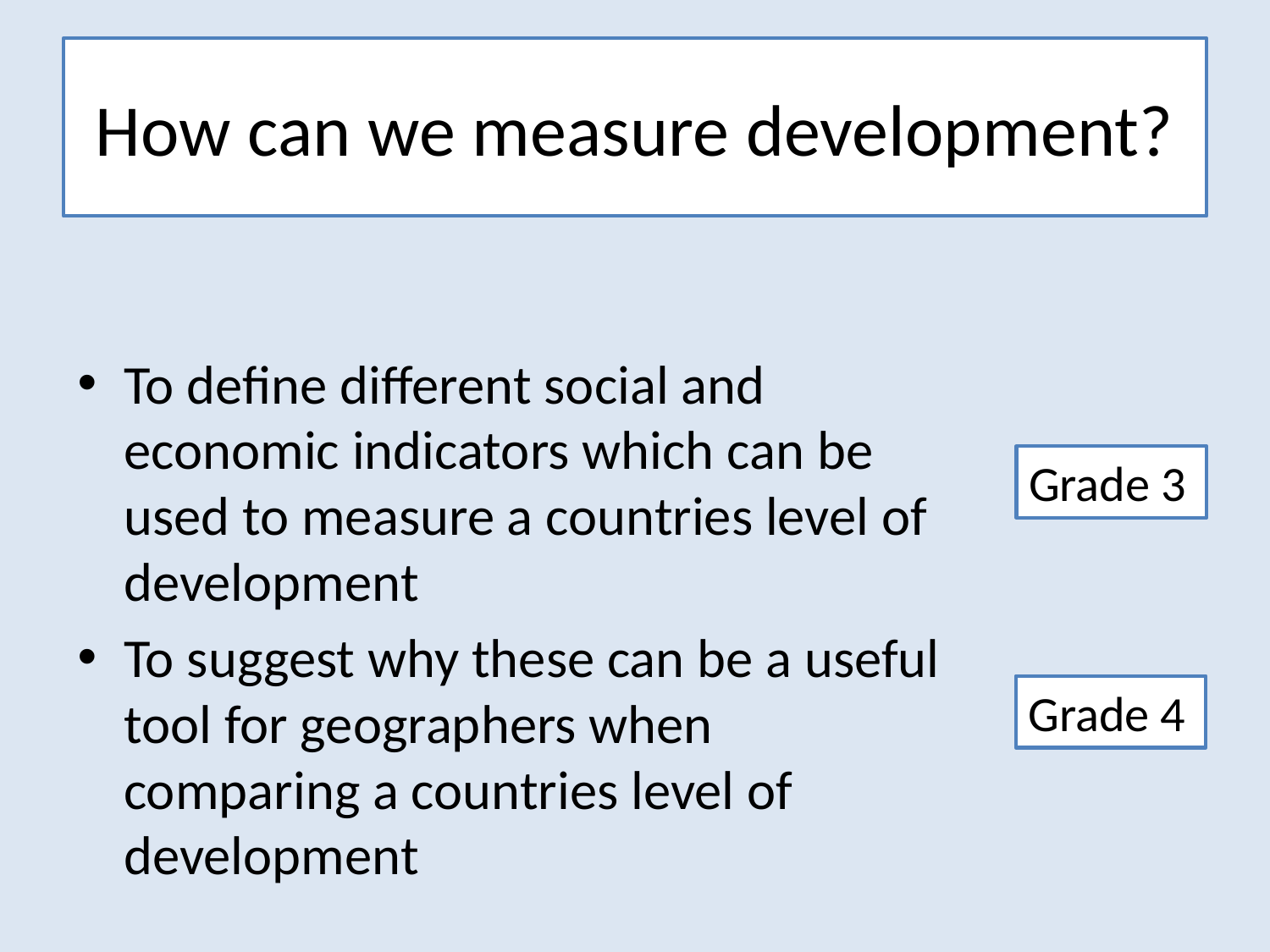

# How can we measure development?

To define different social and economic indicators which can be used to measure a countries level of development
To suggest why these can be a useful tool for geographers when comparing a countries level of development
Grade 3
Grade 4